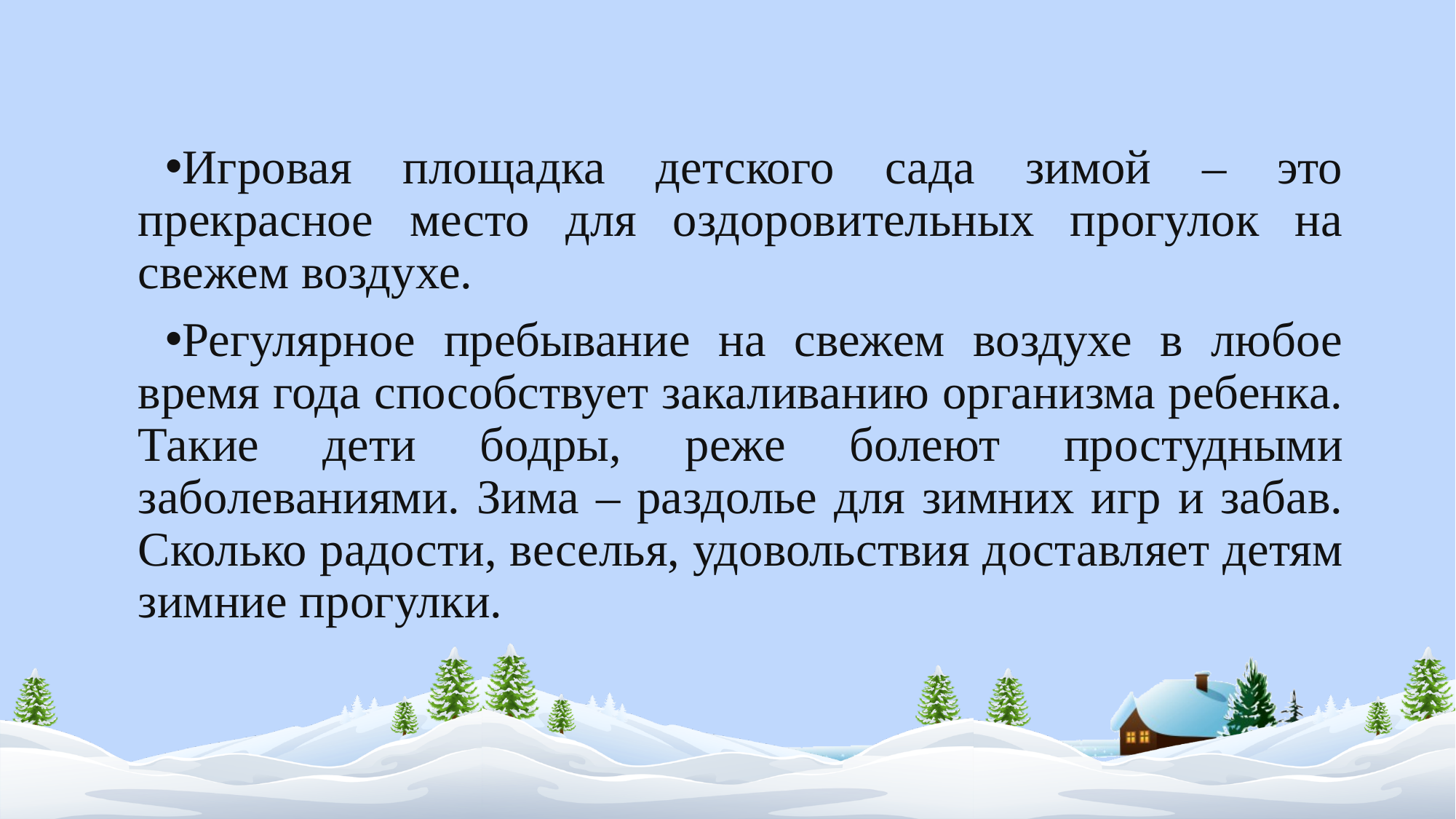

Игровая площадка детского сада зимой – это прекрасное место для оздоровительных прогулок на свежем воздухе.
Регулярное пребывание на свежем воздухе в любое время года способствует закаливанию организма ребенка. Такие дети бодры, реже болеют простудными заболеваниями. Зима – раздолье для зимних игр и забав. Сколько радости, веселья, удовольствия доставляет детям зимние прогулки.